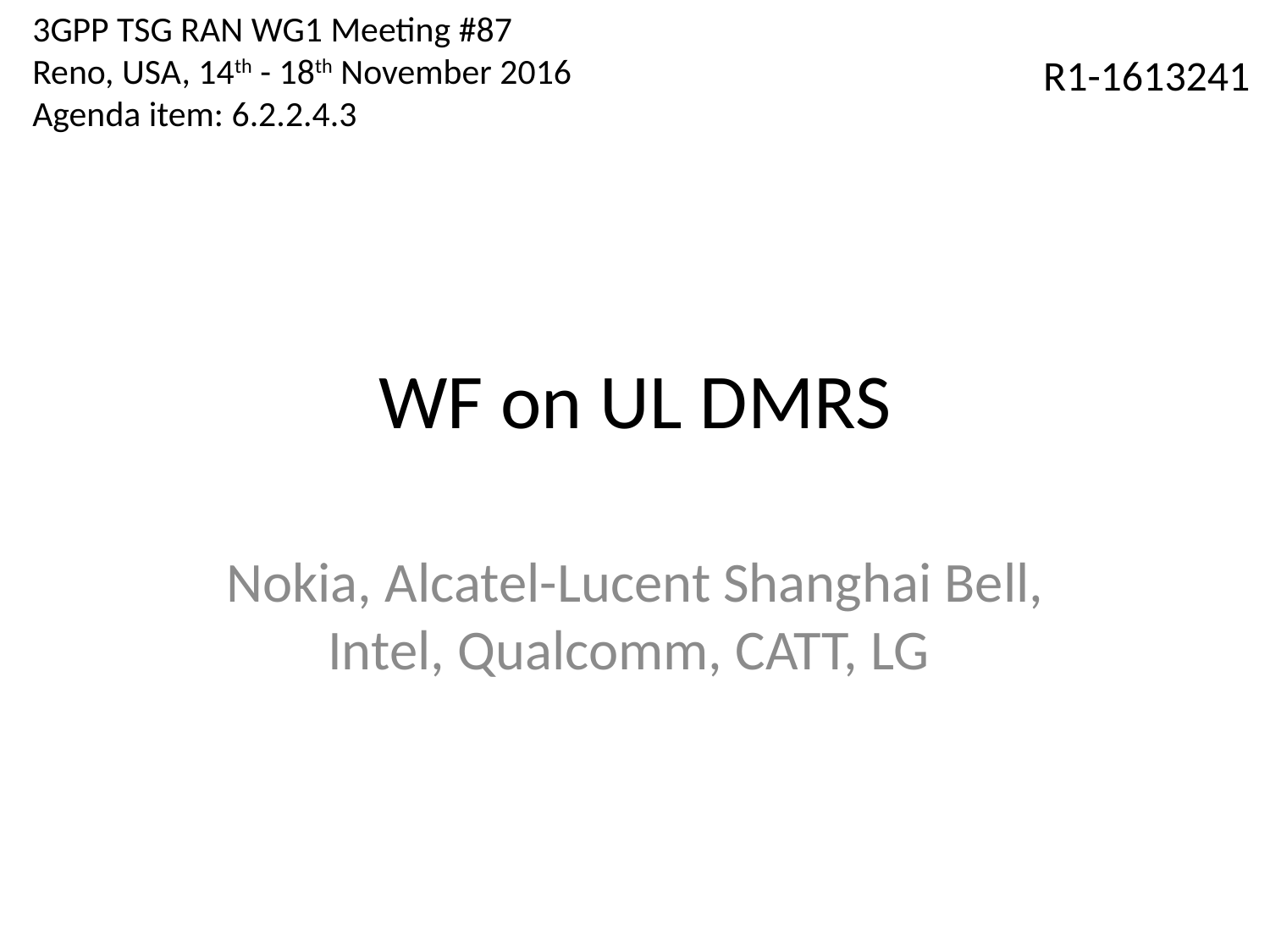

3GPP TSG RAN WG1 Meeting #87
Reno, USA, 14th - 18th November 2016
Agenda item: 6.2.2.4.3
R1-1613241
# WF on UL DMRS
Nokia, Alcatel-Lucent Shanghai Bell, Intel, Qualcomm, CATT, LG